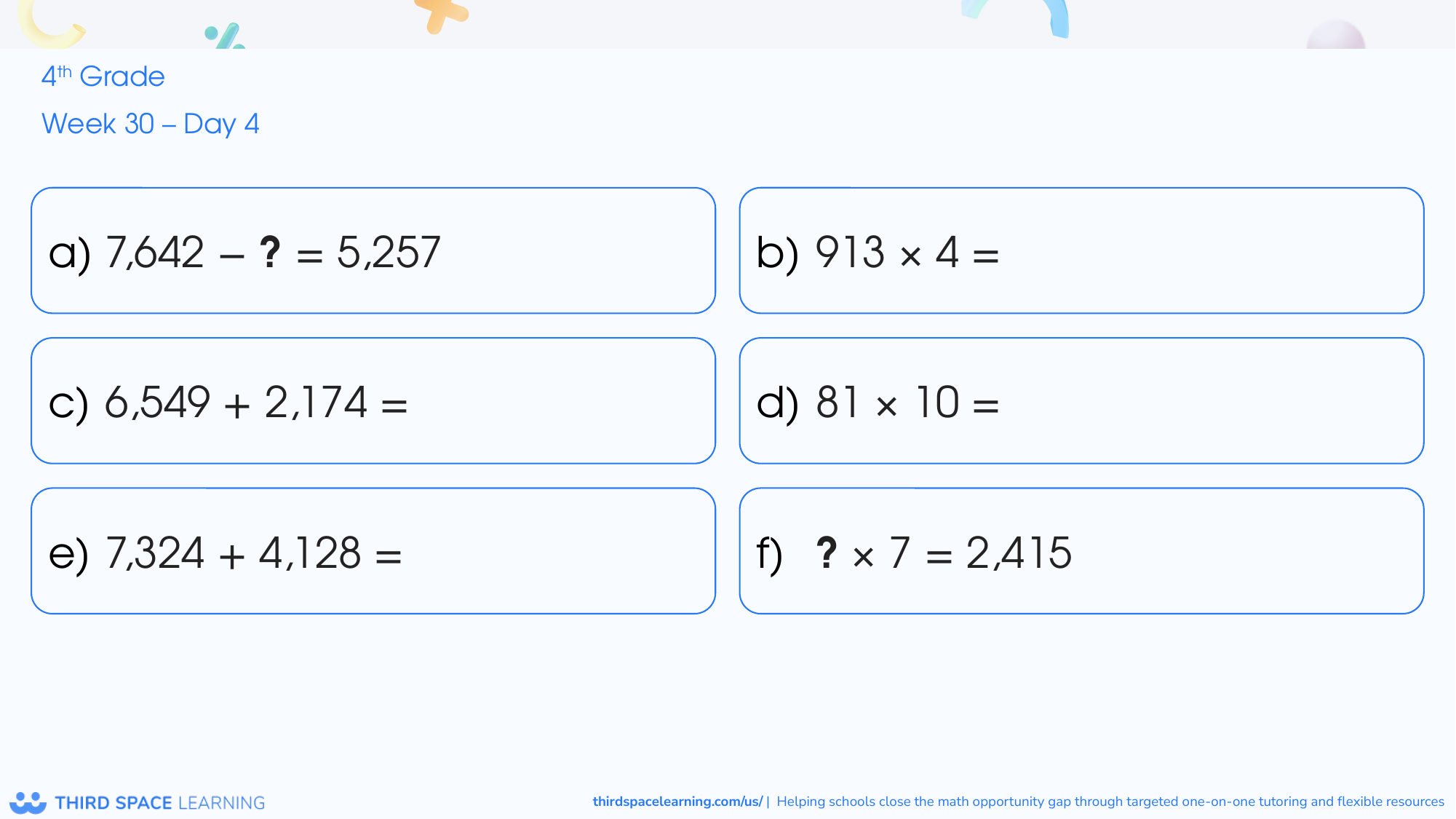

4th Grade
Week 30 – Day 4
7,642 − ? = 5,257
913 × 4 =
6,549 + 2,174 =
81 × 10 =
7,324 + 4,128 =
? × 7 = 2,415